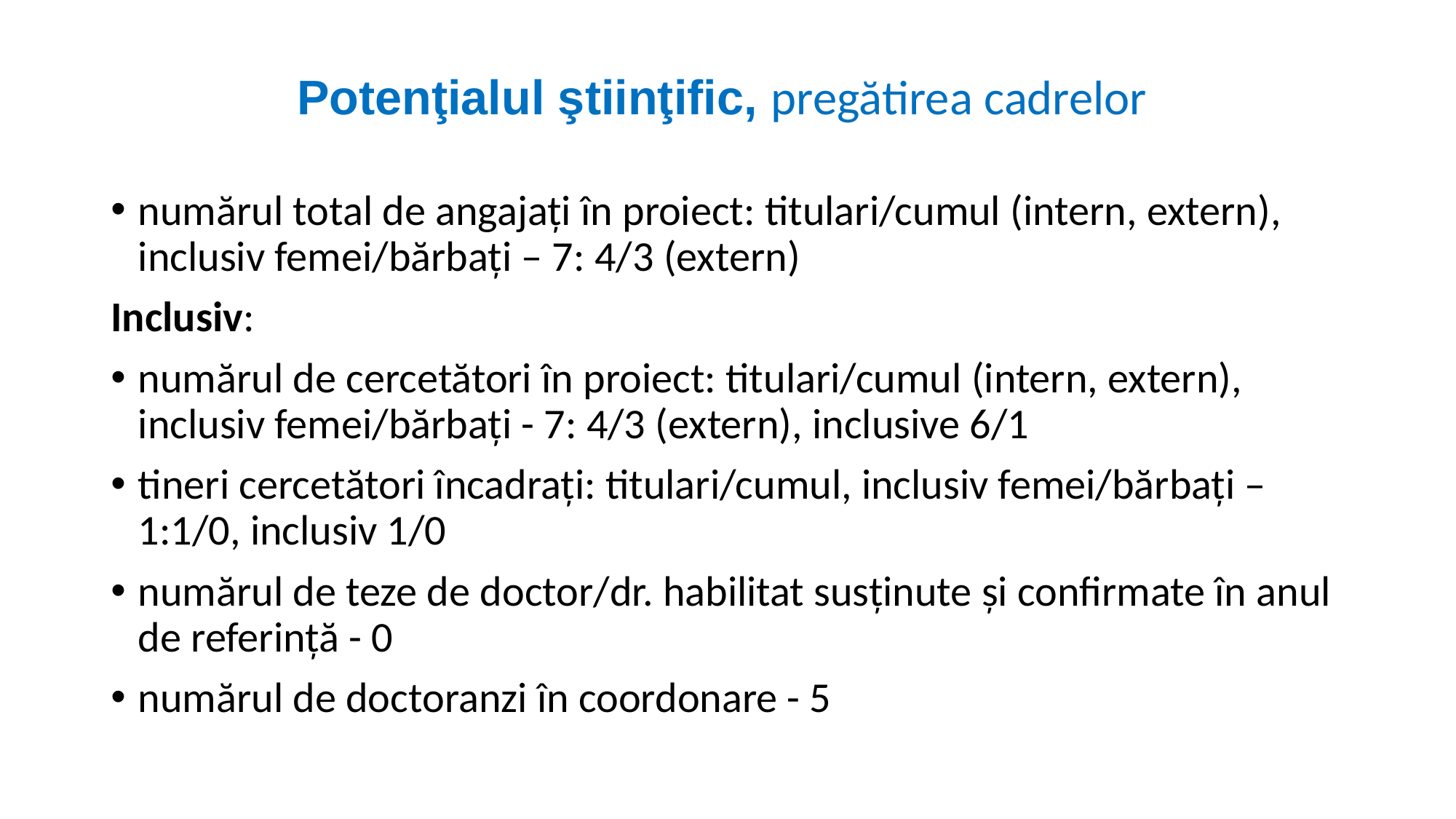

# Potenţialul ştiinţific, pregătirea cadrelor
numărul total de angajați în proiect: titulari/cumul (intern, extern), inclusiv femei/bărbați – 7: 4/3 (extern)
Inclusiv:
numărul de cercetători în proiect: titulari/cumul (intern, extern), inclusiv femei/bărbați - 7: 4/3 (extern), inclusive 6/1
tineri cercetători încadraţi: titulari/cumul, inclusiv femei/bărbați – 1:1/0, inclusiv 1/0
numărul de teze de doctor/dr. habilitat susținute și confirmate în anul de referinţă - 0
numărul de doctoranzi în coordonare - 5